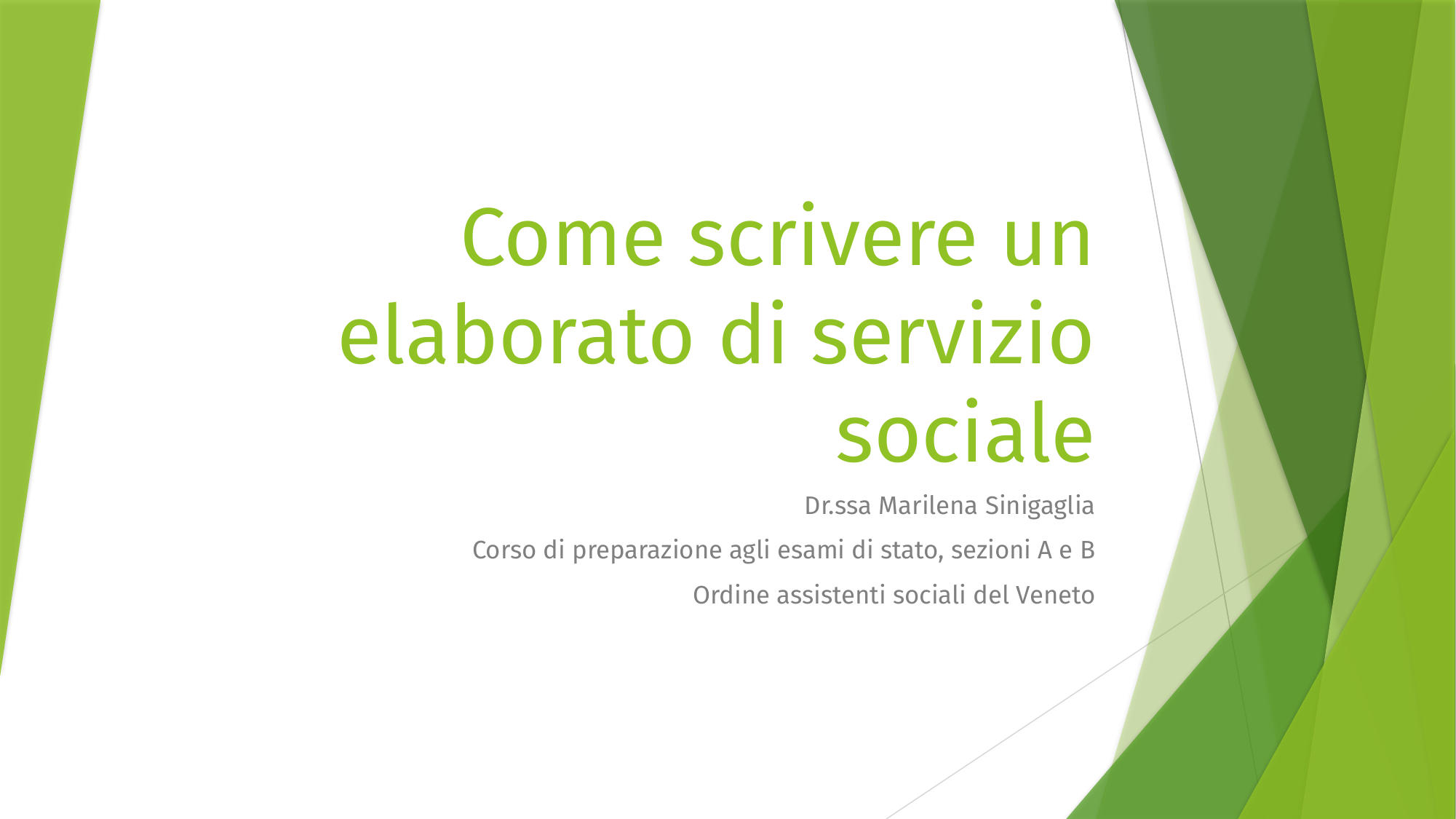

# Come scrivere un elaborato di servizio sociale
Dr.ssa Marilena Sinigaglia
Corso di preparazione agli esami di stato, sezioni A e B
Ordine assistenti sociali del Veneto